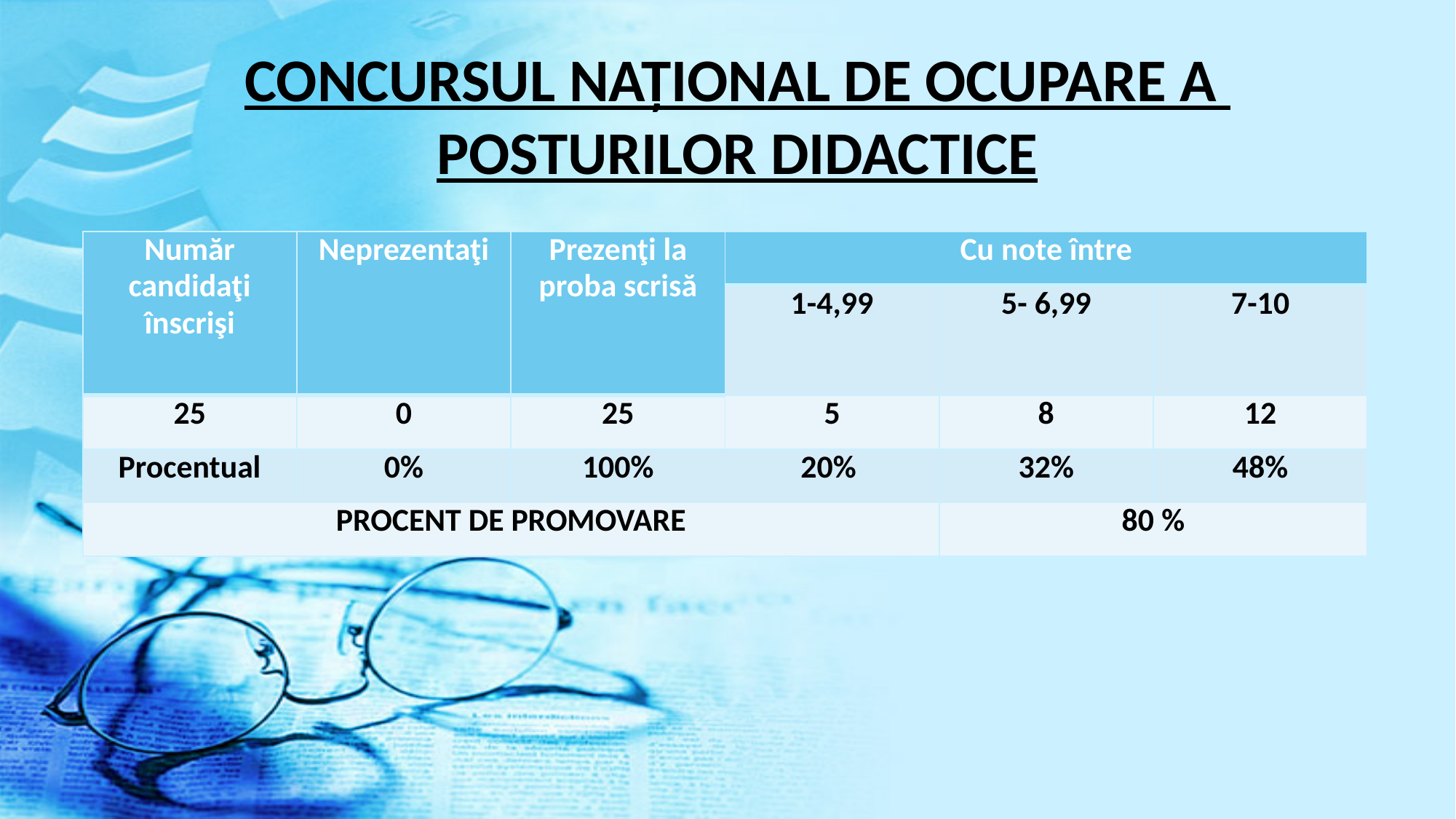

# CONCURSUL NAȚIONAL DE OCUPARE A  POSTURILOR DIDACTICE
| Număr candidaţi înscrişi | Neprezentaţi | Prezenţi la proba scrisă | Cu note între |  |  |
| --- | --- | --- | --- | --- | --- |
|  |  |  | 1-4,99 | 5- 6,99 | 7-10 |
| 25 | 0 | 25 | 5 | 8 | 12 |
| Procentual | 0% | 100% | 20% | 32% | 48% |
| PROCENT DE PROMOVARE |  |  |  | 80 % |  |